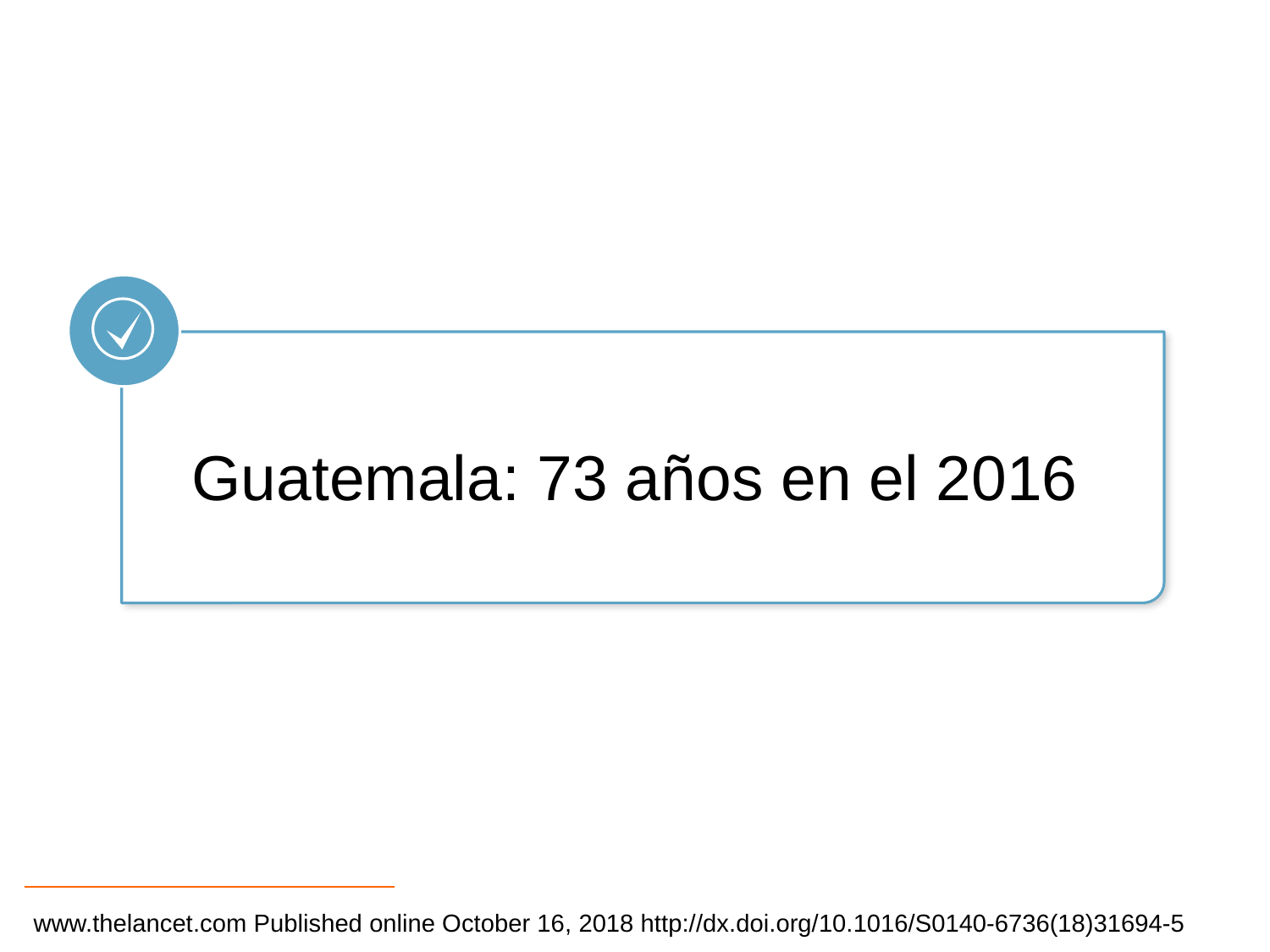

Guatemala: 73 años en el 2016
www.thelancet.com Published online October 16, 2018 http://dx.doi.org/10.1016/S0140-6736(18)31694-5